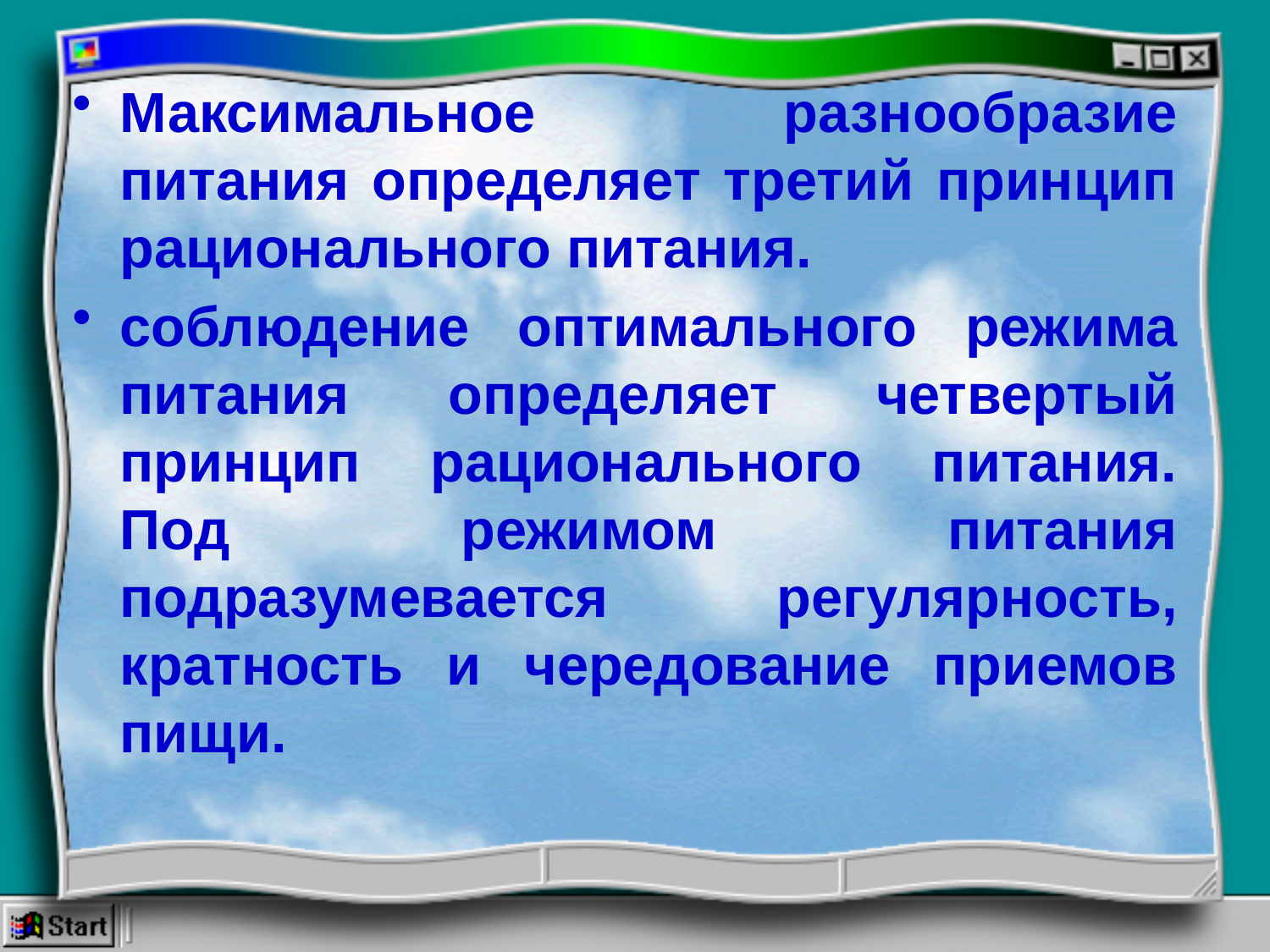

Максимальное разнообразие питания определяет третий принцип рационального питания.
соблюдение оптимального режима питания определяет четвертый принцип рационального питания. Под режимом питания подразумевается регулярность, кратность и чередование приемов пищи.